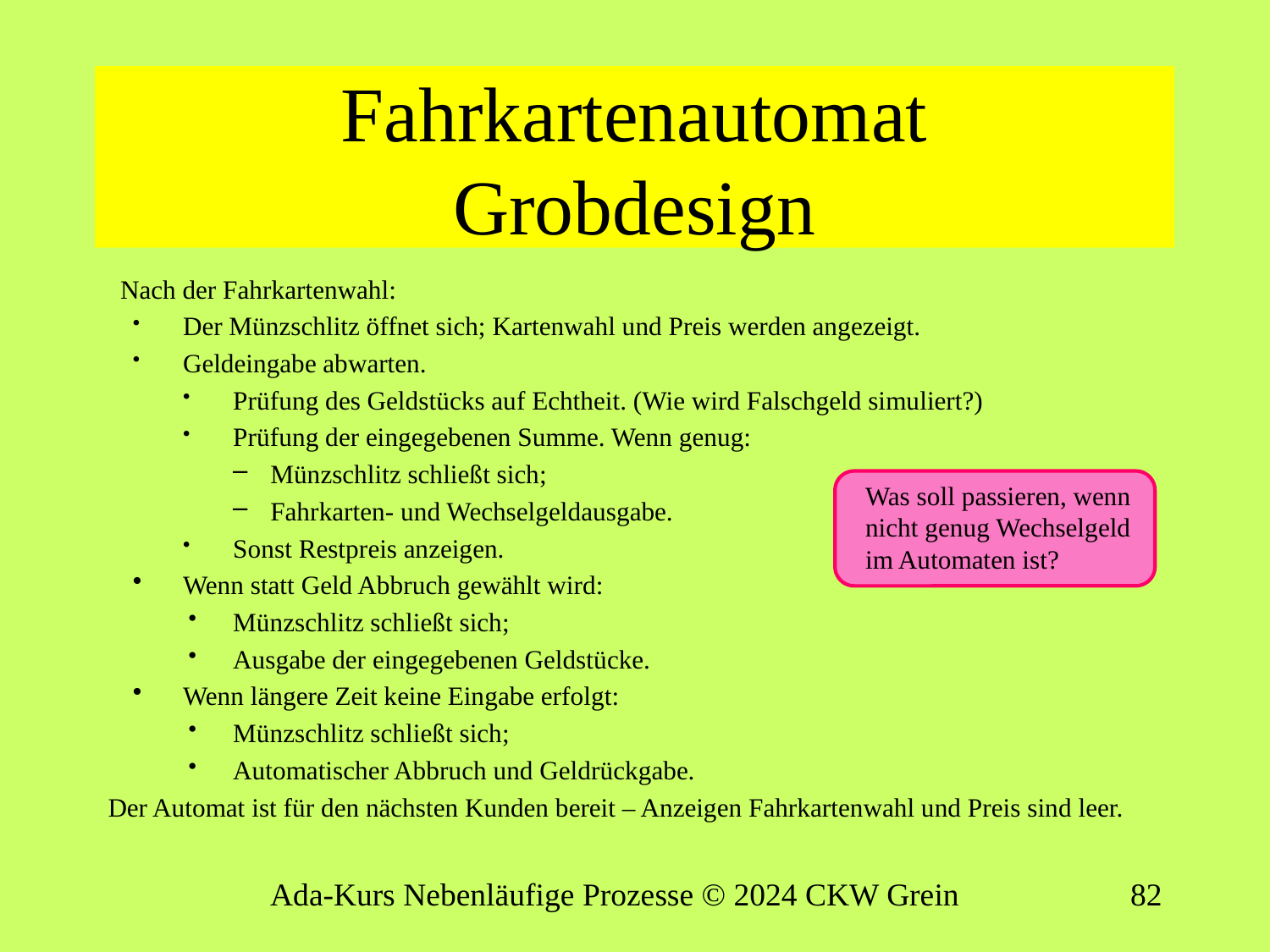

# Fahrkartenautomat Grobdesign
Nach der Fahrkartenwahl:
Der Münzschlitz öffnet sich; Kartenwahl und Preis werden angezeigt.
Geldeingabe abwarten.
Prüfung des Geldstücks auf Echtheit. (Wie wird Falschgeld simuliert?)
Prüfung der eingegebenen Summe. Wenn genug:
Münzschlitz schließt sich;
Fahrkarten- und Wechselgeldausgabe.
Sonst Restpreis anzeigen.
Wenn statt Geld Abbruch gewählt wird:
Münzschlitz schließt sich;
Ausgabe der eingegebenen Geldstücke.
Wenn längere Zeit keine Eingabe erfolgt:
Münzschlitz schließt sich;
Automatischer Abbruch und Geldrückgabe.
Der Automat ist für den nächsten Kunden bereit – Anzeigen Fahrkartenwahl und Preis sind leer.
Was soll passieren, wenn nicht genug Wechselgeld im Automaten ist?
Ada-Kurs Nebenläufige Prozesse © 2024 CKW Grein
82